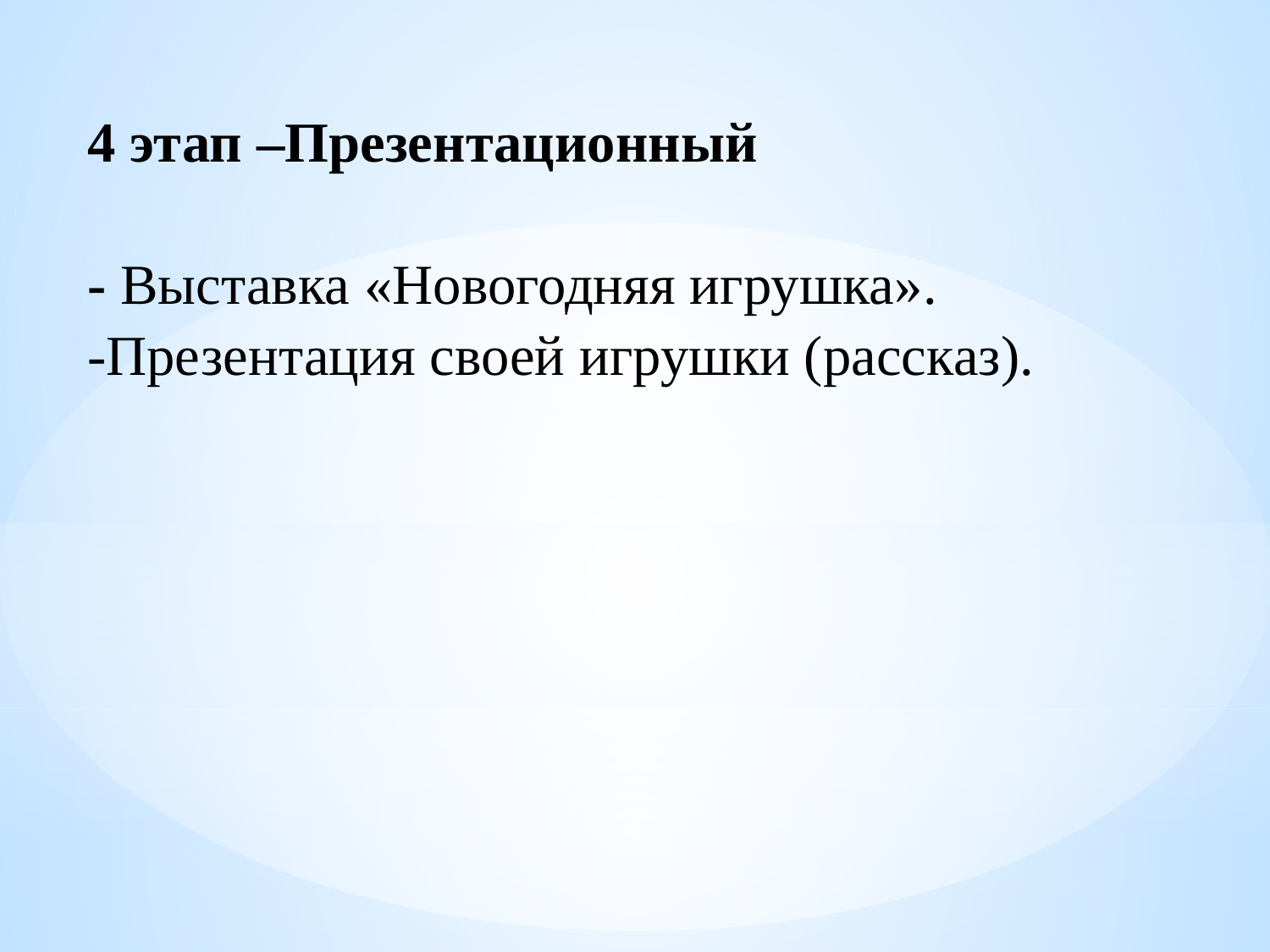

4 этап –Презентационный

- Выставка «Новогодняя игрушка».
-Презентация своей игрушки (рассказ).